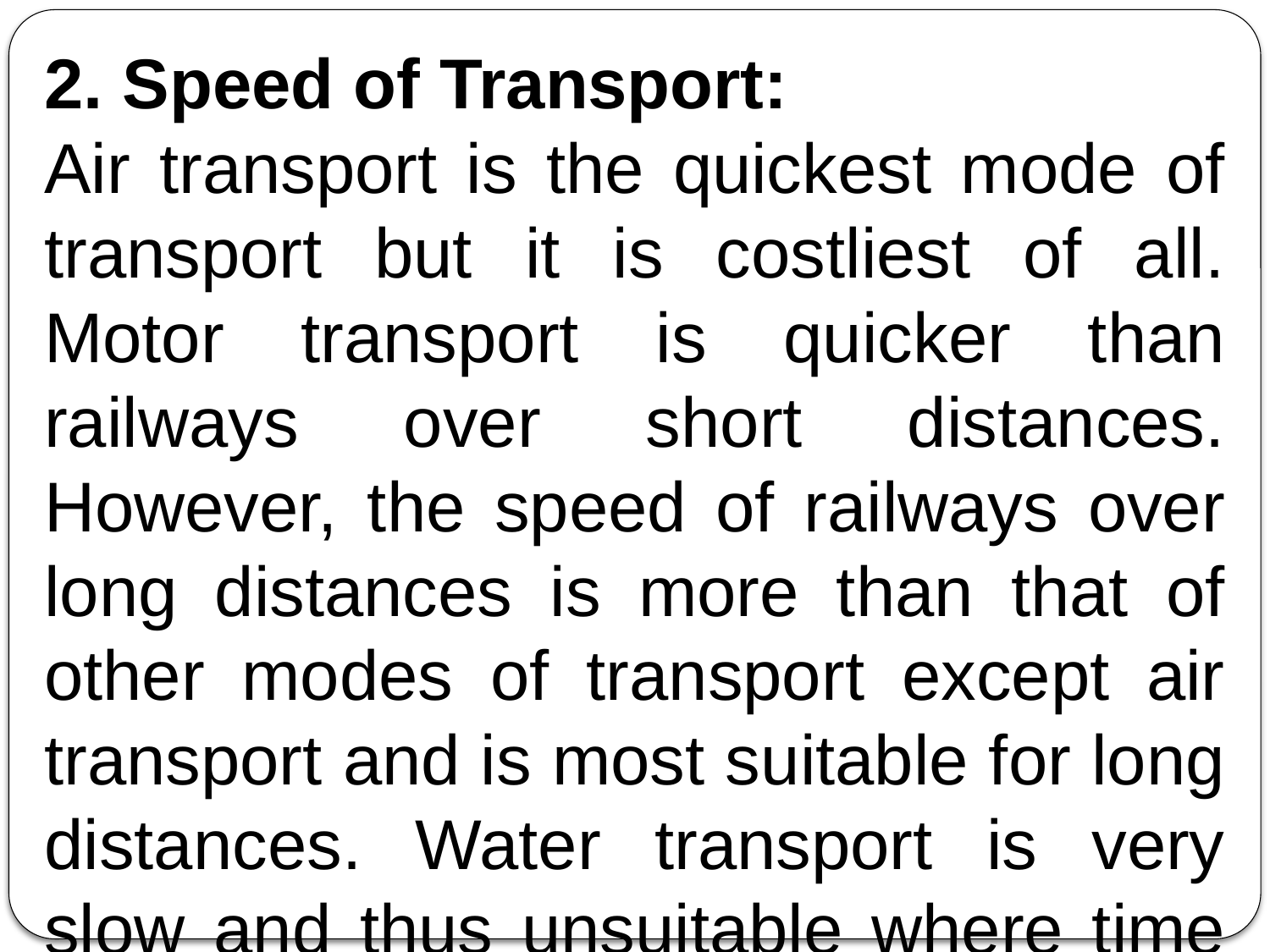

2. Speed of Transport:
Air transport is the quickest mode of transport but it is costliest of all. Motor transport is quicker than railways over short distances. However, the speed of railways over long distances is more than that of other modes of transport except air transport and is most suitable for long distances. Water transport is very slow and thus unsuitable where time is an important factor